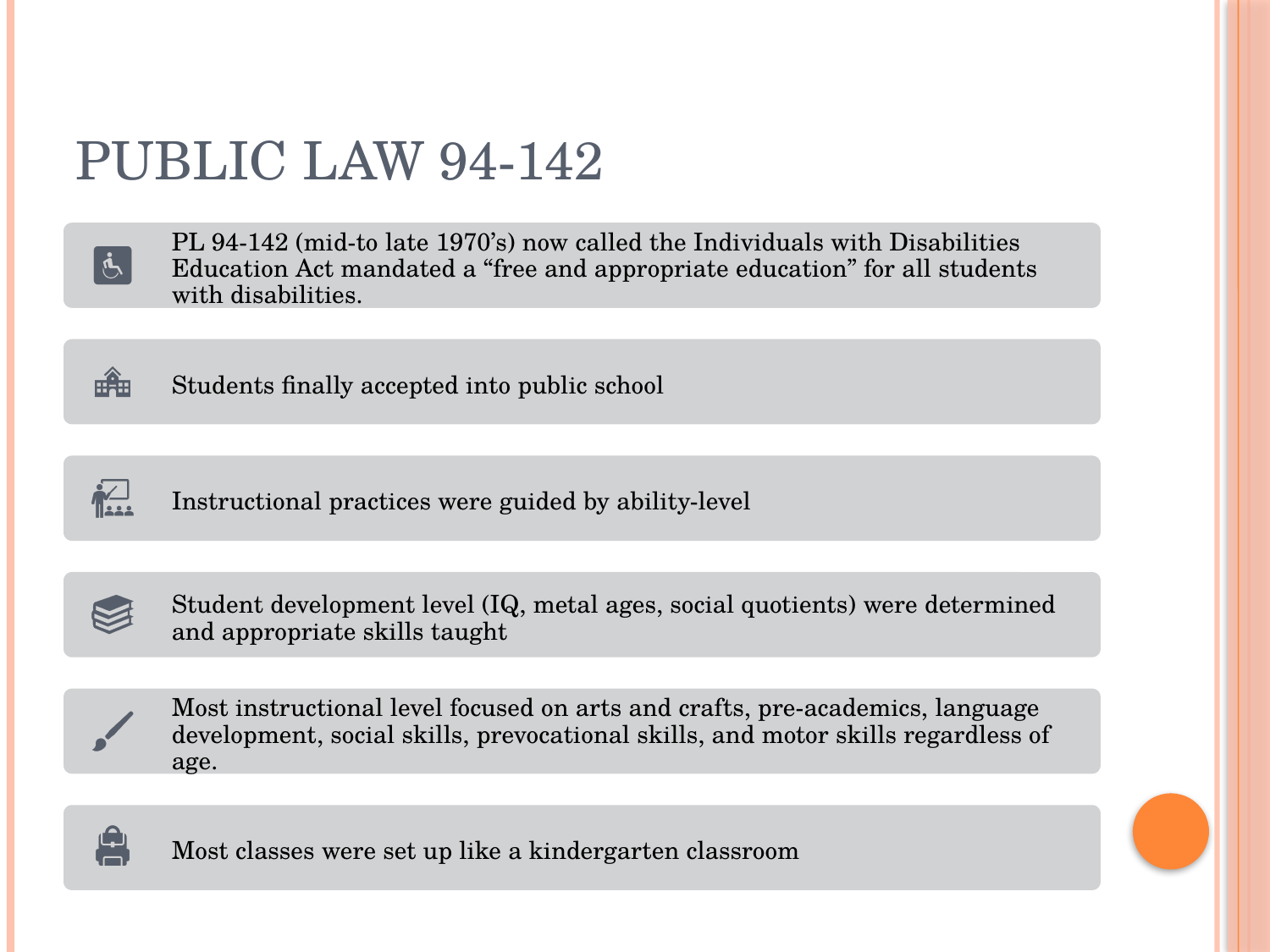

# Public Law 94-142
PL 94-142 (mid-to late 1970’s) now called the Individuals with Disabilities Education Act mandated a “free and appropriate education” for all students with disabilities.
Students finally accepted into public school
Instructional practices were guided by ability-level
Student development level (IQ, metal ages, social quotients) were determined and appropriate skills taught
Most instructional level focused on arts and crafts, pre-academics, language development, social skills, prevocational skills, and motor skills regardless of age.
Most classes were set up like a kindergarten classroom